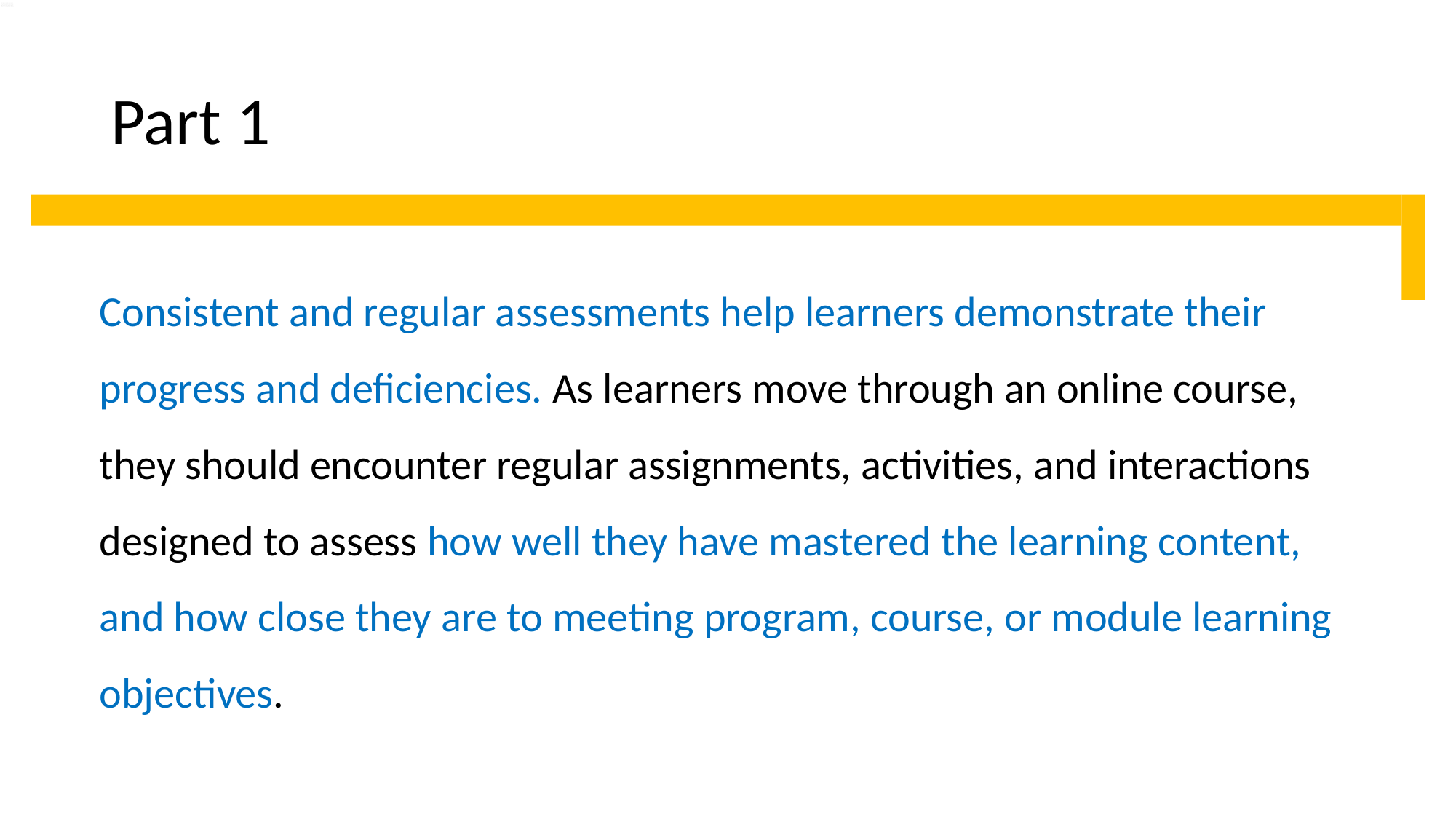

# Part 1

Consistent and regular assessments help learners demonstrate their progress and deficiencies. As learners move through an online course, they should encounter regular assignments, activities, and interactions designed to assess how well they have mastered the learning content, and how close they are to meeting program, course, or module learning objectives.